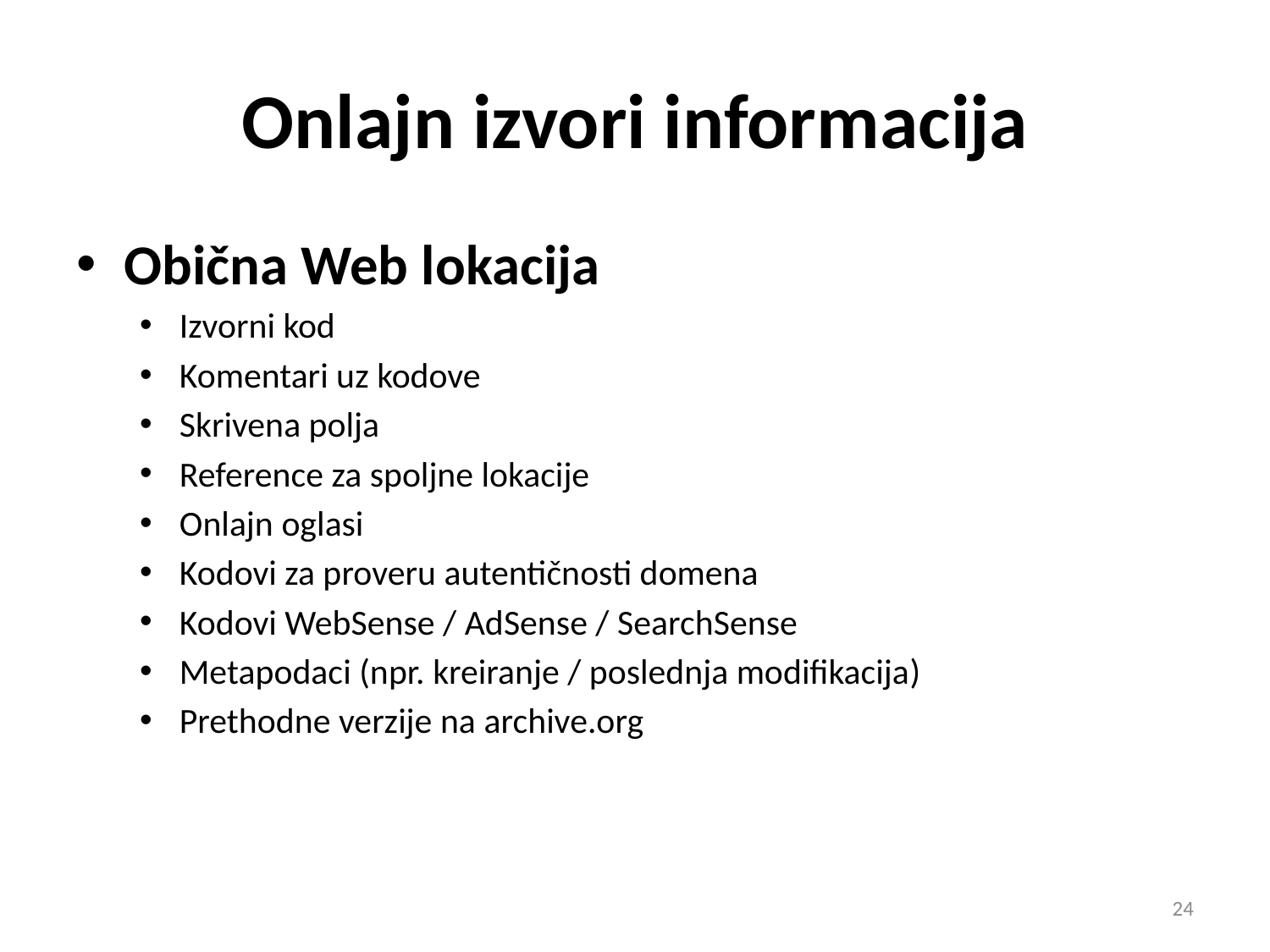

# Onlajn izvori informacija
Obična Web lokacija
Izvorni kod
Komentari uz kodove
Skrivena polja
Reference za spoljne lokacije
Onlajn oglasi
Kodovi za proveru autentičnosti domena
Kodovi WebSense / AdSense / SearchSense
Metapodaci (npr. kreiranje / poslednja modifikacija)
Prethodne verzije na archive.org

24